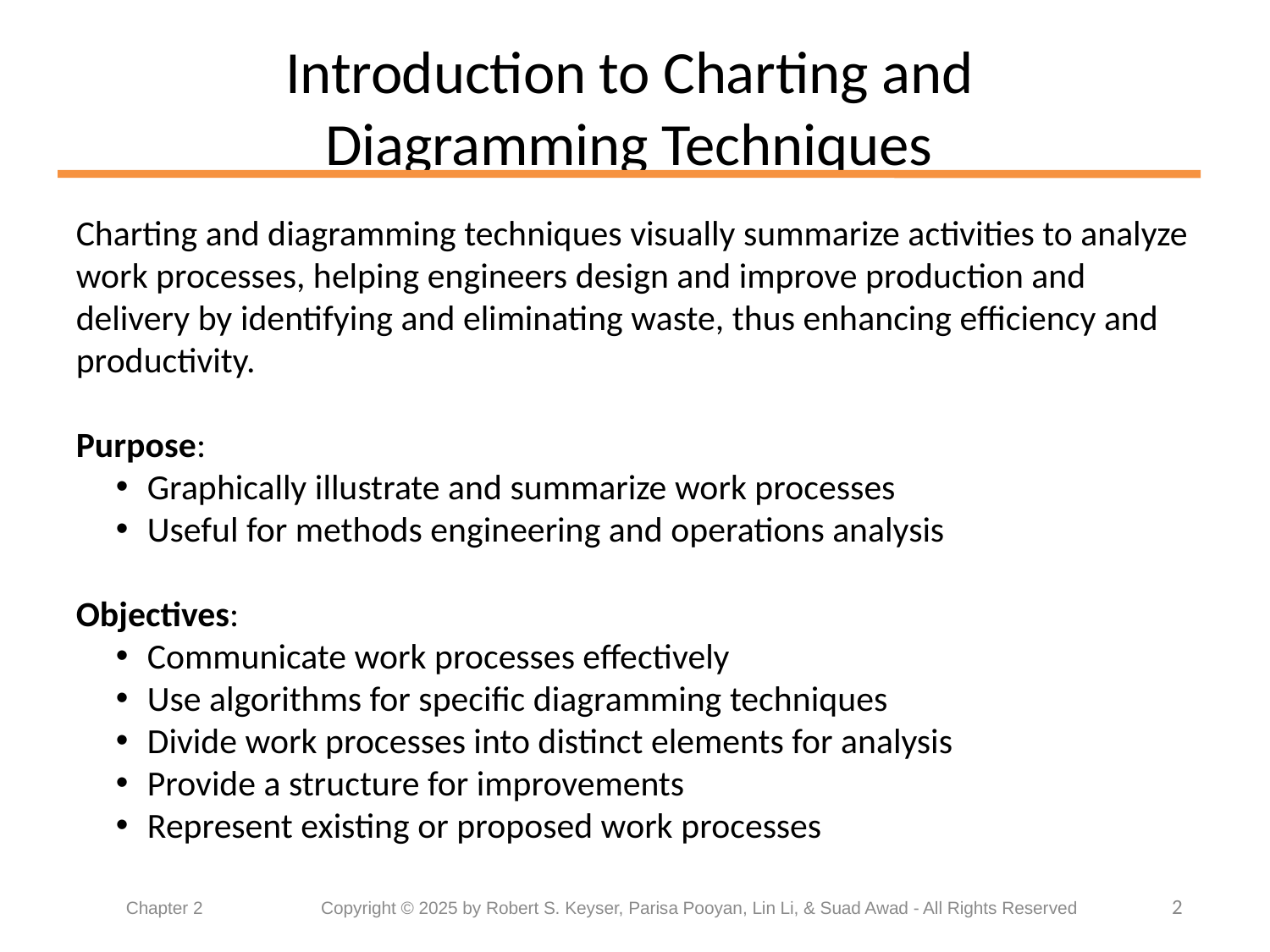

# Introduction to Charting and Diagramming Techniques

Charting and diagramming techniques visually summarize activities to analyze work processes, helping engineers design and improve production and delivery by identifying and eliminating waste, thus enhancing efficiency and productivity.

Purpose:
Graphically illustrate and summarize work processes
Useful for methods engineering and operations analysis

Objectives:
Communicate work processes effectively
Use algorithms for specific diagramming techniques
Divide work processes into distinct elements for analysis
Provide a structure for improvements
Represent existing or proposed work processes

2
Chapter 2	              Copyright © 2025 by Robert S. Keyser, Parisa Pooyan, Lin Li, & Suad Awad - All Rights Reserved